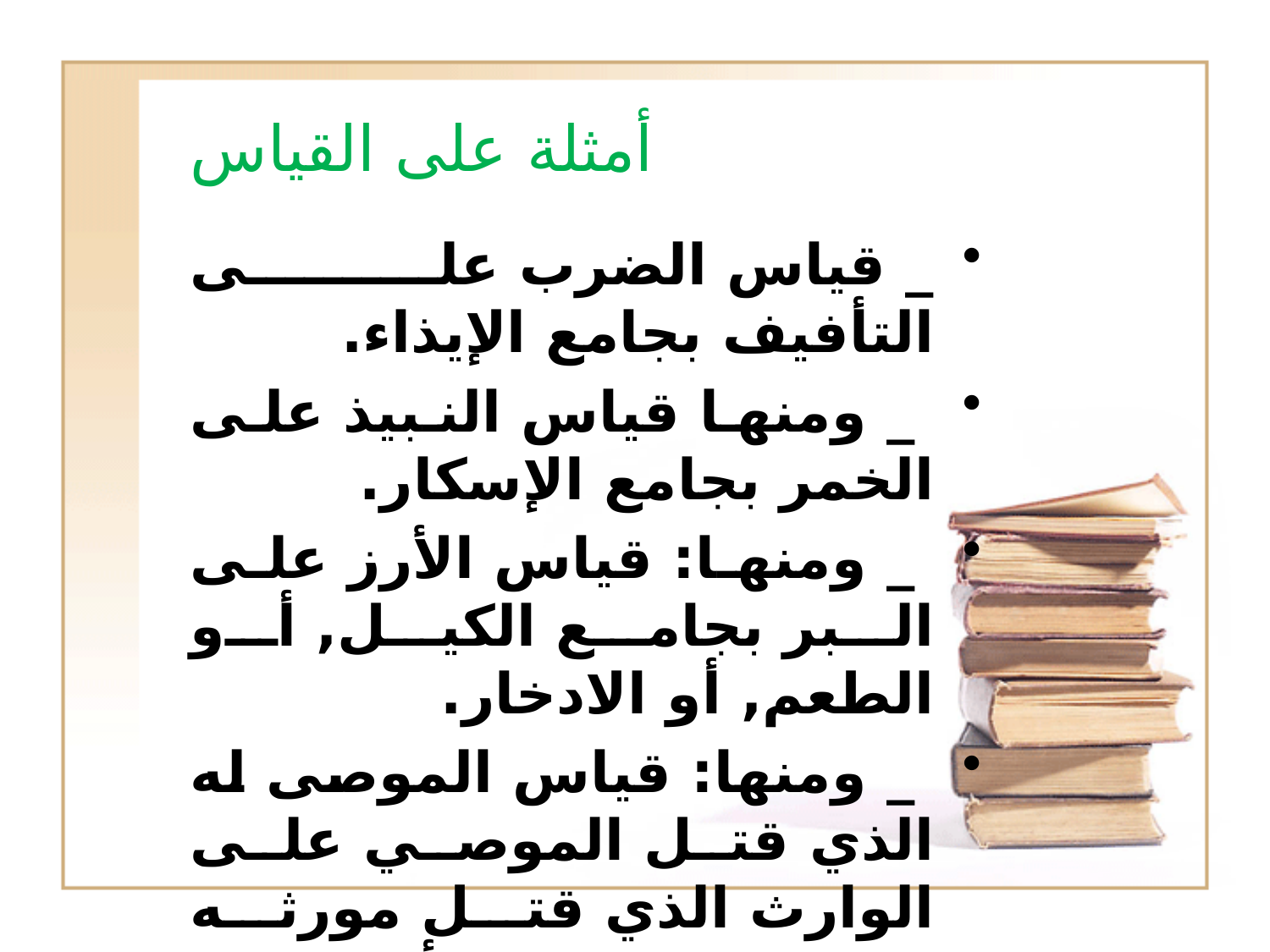

# أمثلة على القياس
_ قياس الضرب على التأفيف بجامع الإيذاء.
 _ ومنها قياس النبيذ على الخمر بجامع الإسكار.
 _ ومنها: قياس الأرز على البر بجامع الكيل, أو الطعم, أو الادخار.
 _ ومنها: قياس الموصى له الذي قتل الموصي على الوارث الذي قتل مورثه بجامع استعجال أمرٍ قبل أوانه.